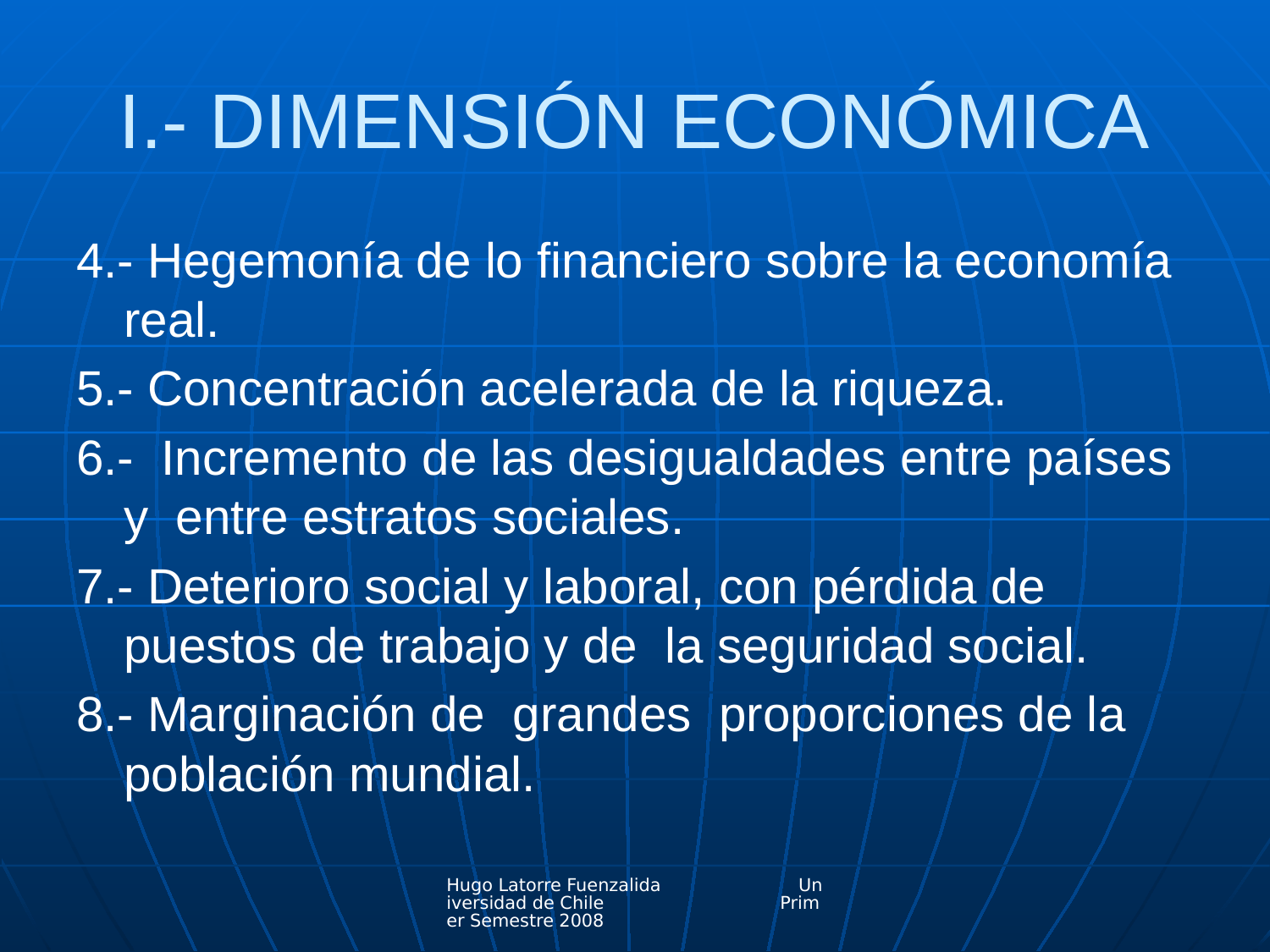

# I.- DIMENSIÓN ECONÓMICA
4.- Hegemonía de lo financiero sobre la economía  real.
5.- Concentración acelerada de la riqueza.
6.-  Incremento de las desigualdades entre países y  entre estratos sociales.
7.- Deterioro social y laboral, con pérdida de  puestos de trabajo y de  la seguridad social.
8.- Marginación de  grandes  proporciones de la  población mundial.
Hugo Latorre Fuenzalida                         Universidad de Chile                                Primer Semestre 2008